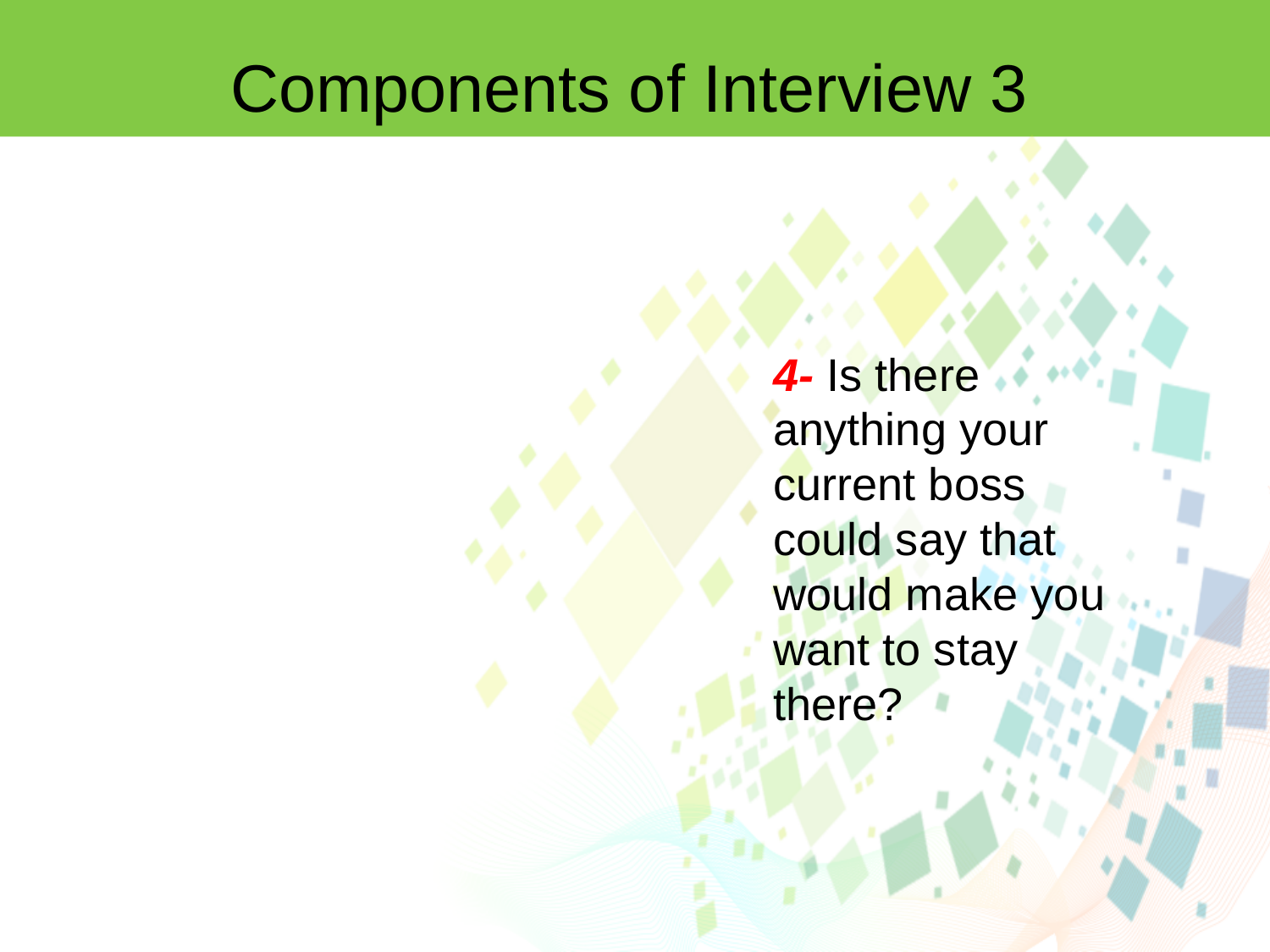

Components of Interview 3
4- Is there anything your current boss could say that would make you want to stay there?